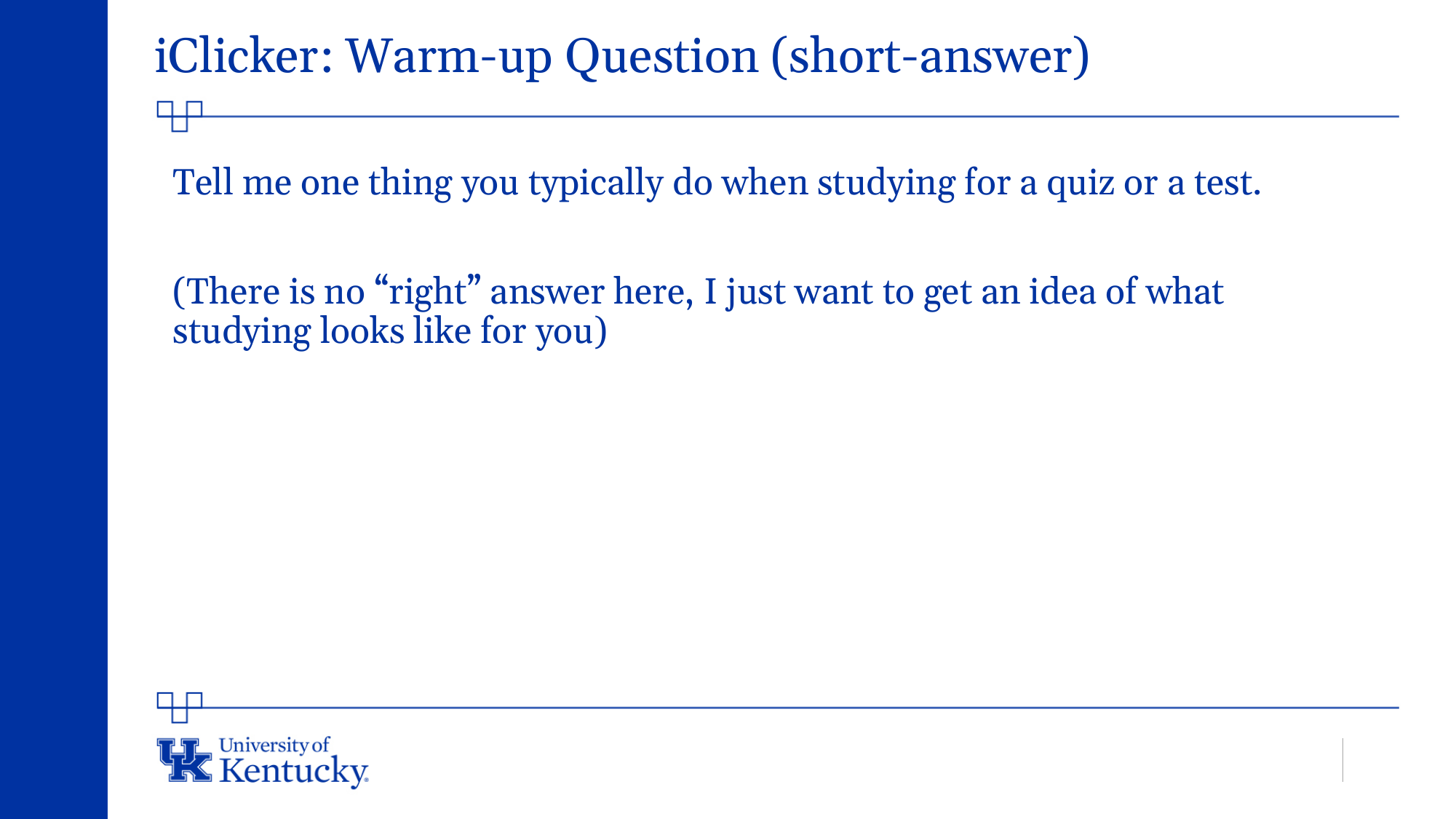

# iClicker: Warm-up Question (short-answer)
Tell me one thing you typically do when studying for a quiz or a test.

(There is no “right” answer here, I just want to get an idea of what studying looks like for you)